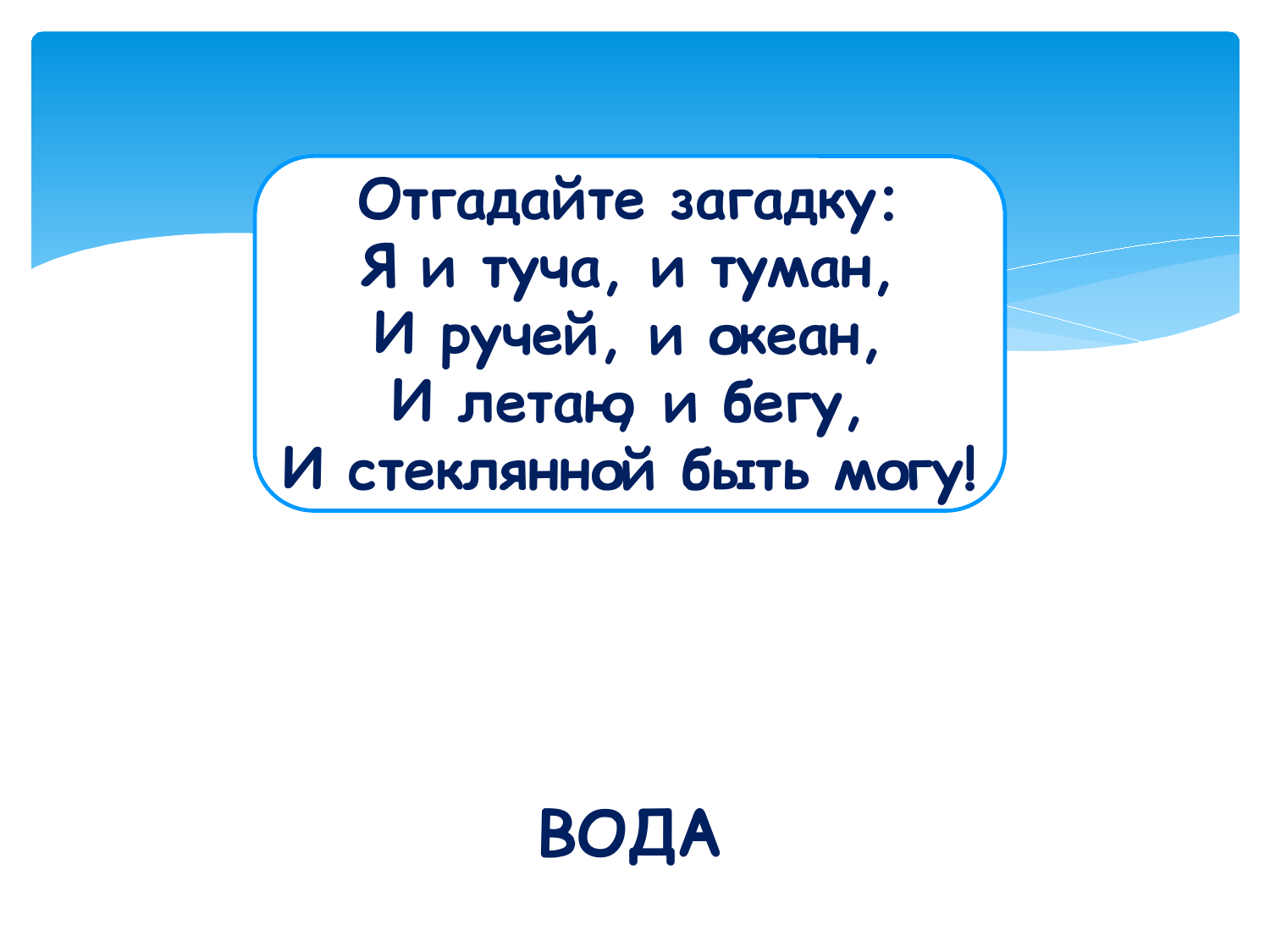

Отгадайте загадку:
Я и туча, и туман,
И ручей, и океан,
И летаю, и бегу,
И стеклянной быть могу!
ВОДА